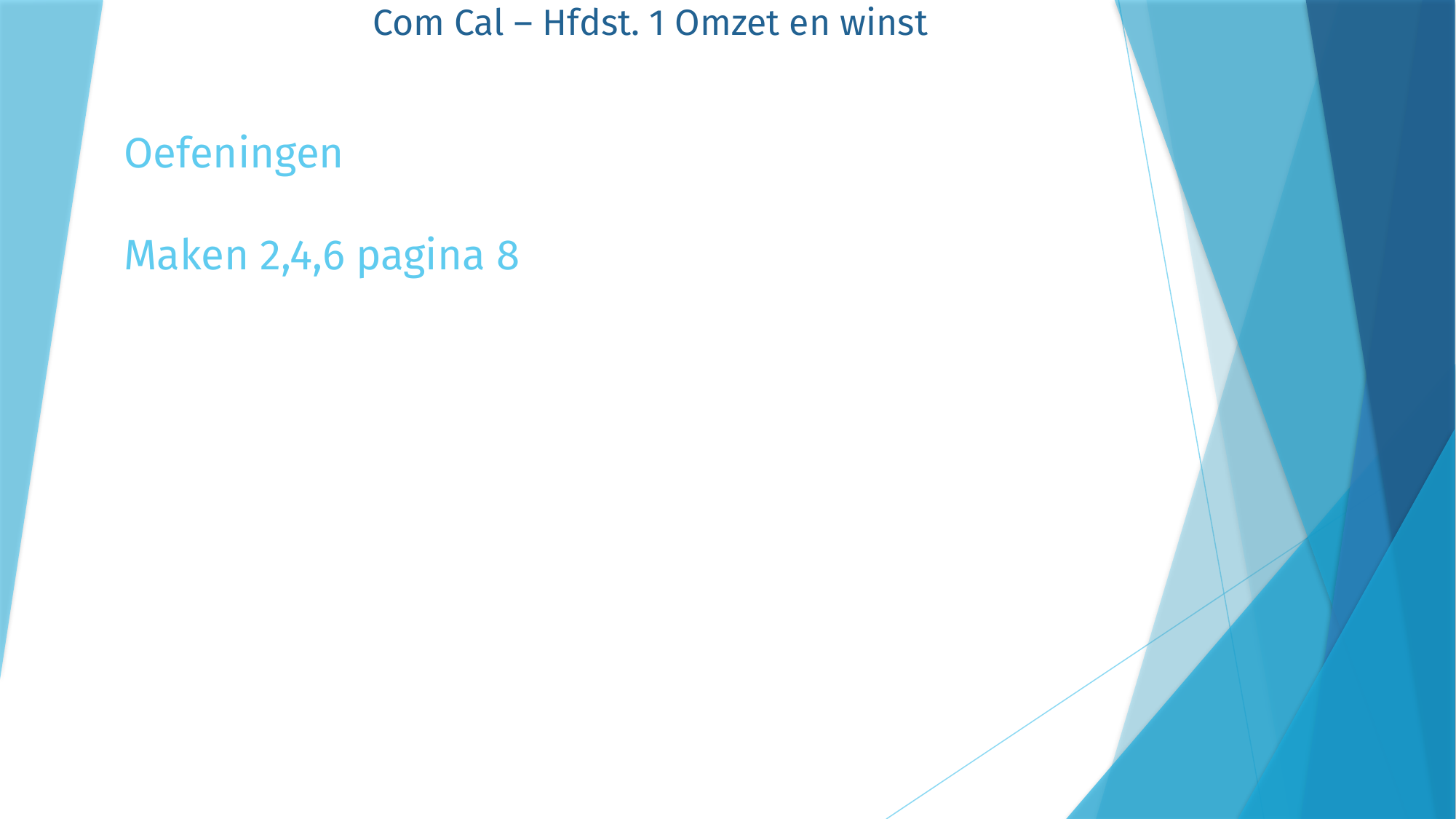

Com Cal – Hfdst. 1 Omzet en winst
Oefeningen

Maken 2,4,6 pagina 8